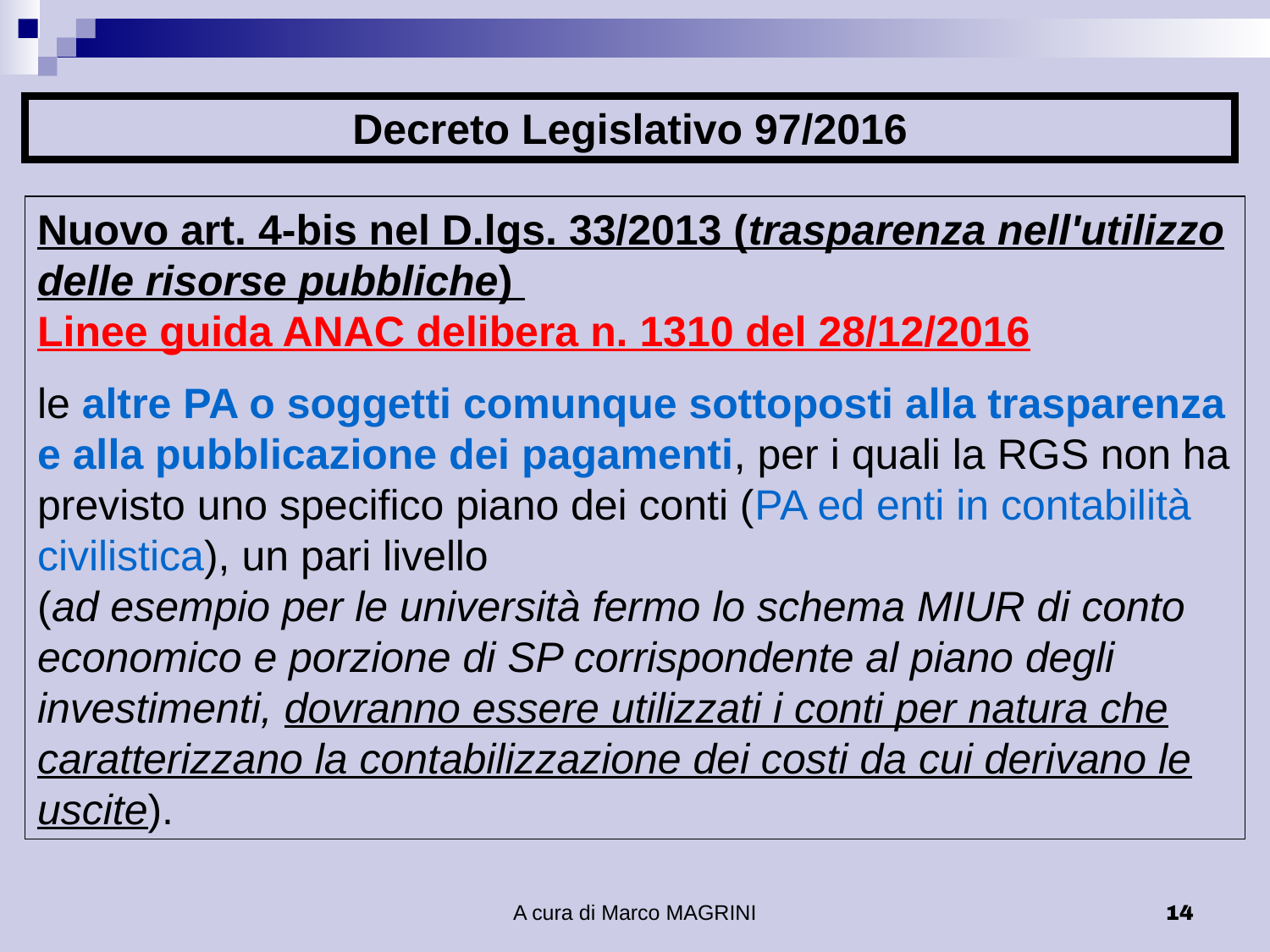

Decreto Legislativo 97/2016
Nuovo art. 4-bis nel D.lgs. 33/2013 (trasparenza nell'utilizzo delle risorse pubbliche)
Linee guida ANAC delibera n. 1310 del 28/12/2016

le altre PA o soggetti comunque sottoposti alla trasparenza e alla pubblicazione dei pagamenti, per i quali la RGS non ha previsto uno specifico piano dei conti (PA ed enti in contabilità civilistica), un pari livello
(ad esempio per le università fermo lo schema MIUR di conto economico e porzione di SP corrispondente al piano degli investimenti, dovranno essere utilizzati i conti per natura che caratterizzano la contabilizzazione dei costi da cui derivano le uscite).

A cura di Marco MAGRINI
14